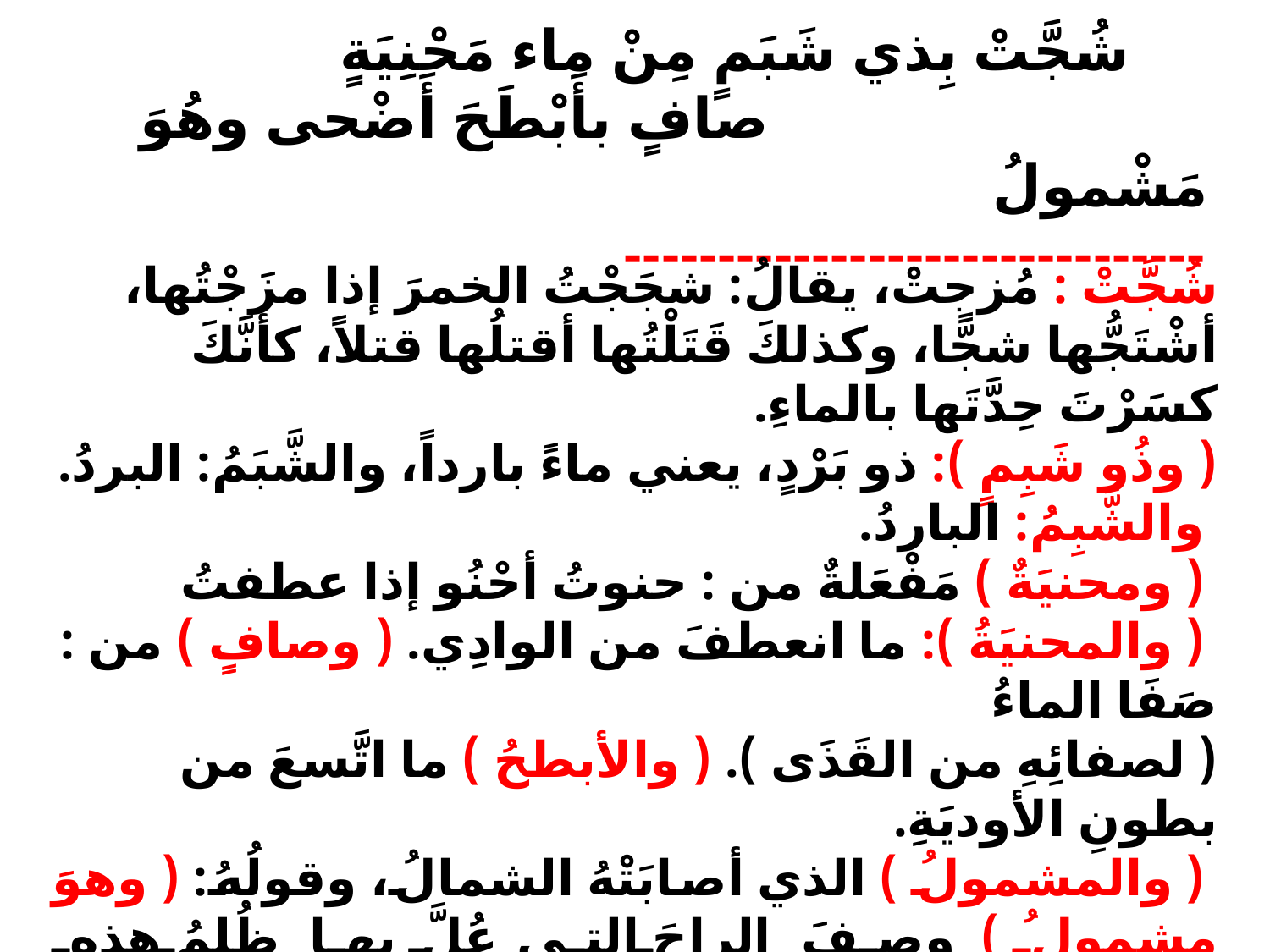

شُجَّتْ بِذي شَبَمٍ مِنْ ماء مَحْنِيَةٍ
                            صافٍ بأَبْطَحَ أَضْحى وهُوَ  مَشْمولُ
-------------------------------

شُجَّتْ : مُزجتْ، يقالُ: شجَجْتُ الخمرَ إذا مزَجْتُها، أشْتَجُّها شجًّا، وكذلكَ قَتَلْتُها أقتلُها قتلاً، كأنَّكَ كسَرْتَ حِدَّتَها بالماءِ. 
( وذُو شَبِمٍ ): ذو بَرْدٍ، يعني ماءً بارداً، والشَّبَمُ: البردُ.
 والشَّبِمُ: الباردُ. 
 ( ومحنيَةٌ ) مَفْعَلةٌ من : حنوتُ أحْنُو إذا عطفتُ
 ( والمحنيَةُ ): ما انعطفَ من الوادِي. ( وصافٍ ) من : صَفَا الماءُ
( لصفائِهِ من القَذَى ). ( والأبطحُ ) ما اتَّسعَ من بطونِ الأوديَةِ.
 ( والمشمولُ ) الذي أصابَتْهُ الشمالُ، وقولُهُ: ( وهوَ مشمولُ )  وصفَ الراحَ التي عُلَّ بها ظُلمُ هذهِ المرأةِ الموصوفةِ بأنَّها شُجَّتْ بماءٍ باردٍ صافٍ قدْ ضَرَبَتْهُ الشمالُ في أبطُحِ وادٍ فهوَ  أبْرَدُ لهُ وأصفَى.